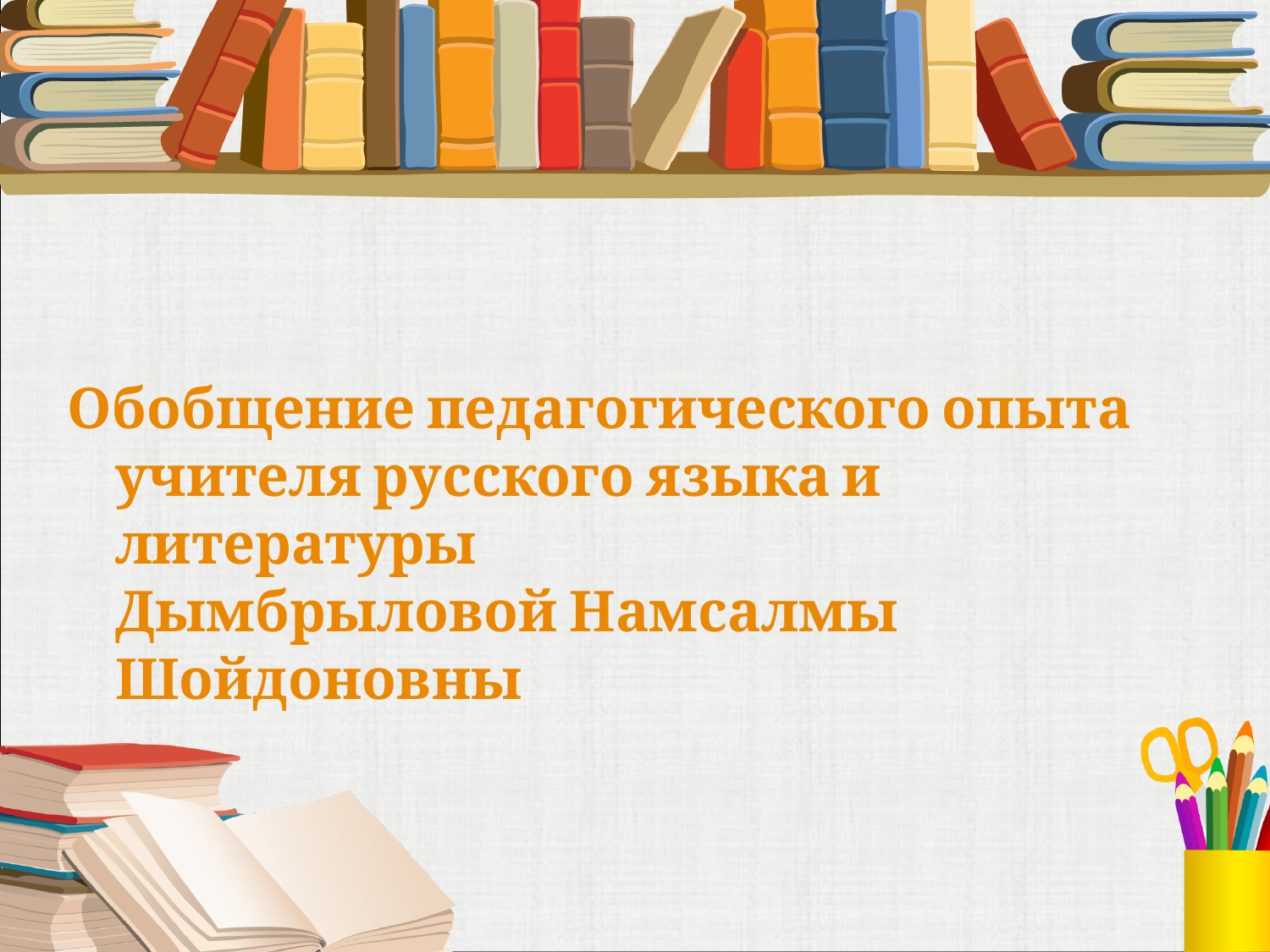

#
Обобщение педагогического опыта учителя русского языка и литературы
Дымбрыловой Намсалмы Шойдоновны